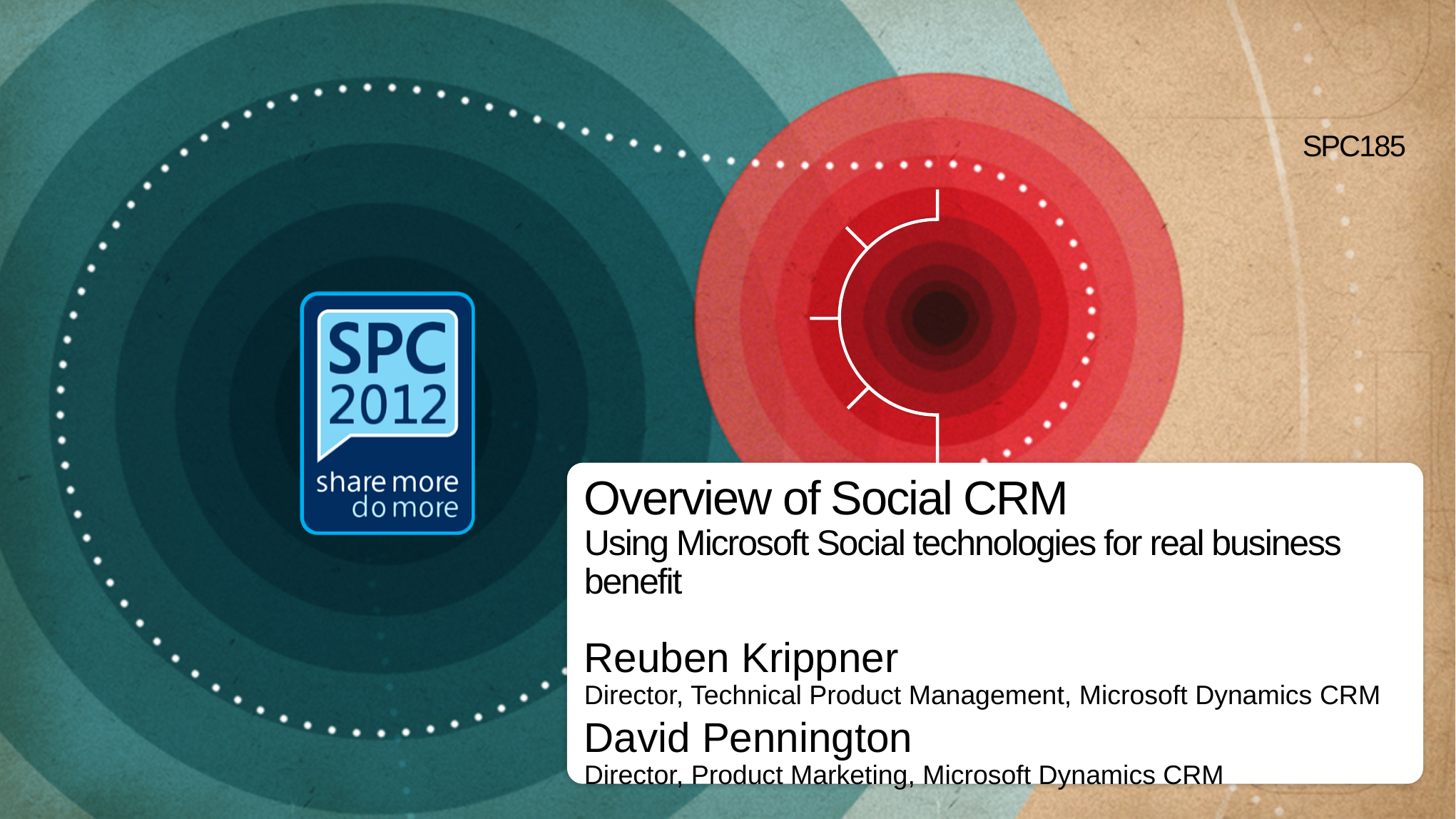

SPC185
# Overview of Social CRM Using Microsoft Social technologies for real business benefit
Reuben Krippner
Director, Technical Product Management, Microsoft Dynamics CRM

David Pennington
Director, Product Marketing, Microsoft Dynamics CRM